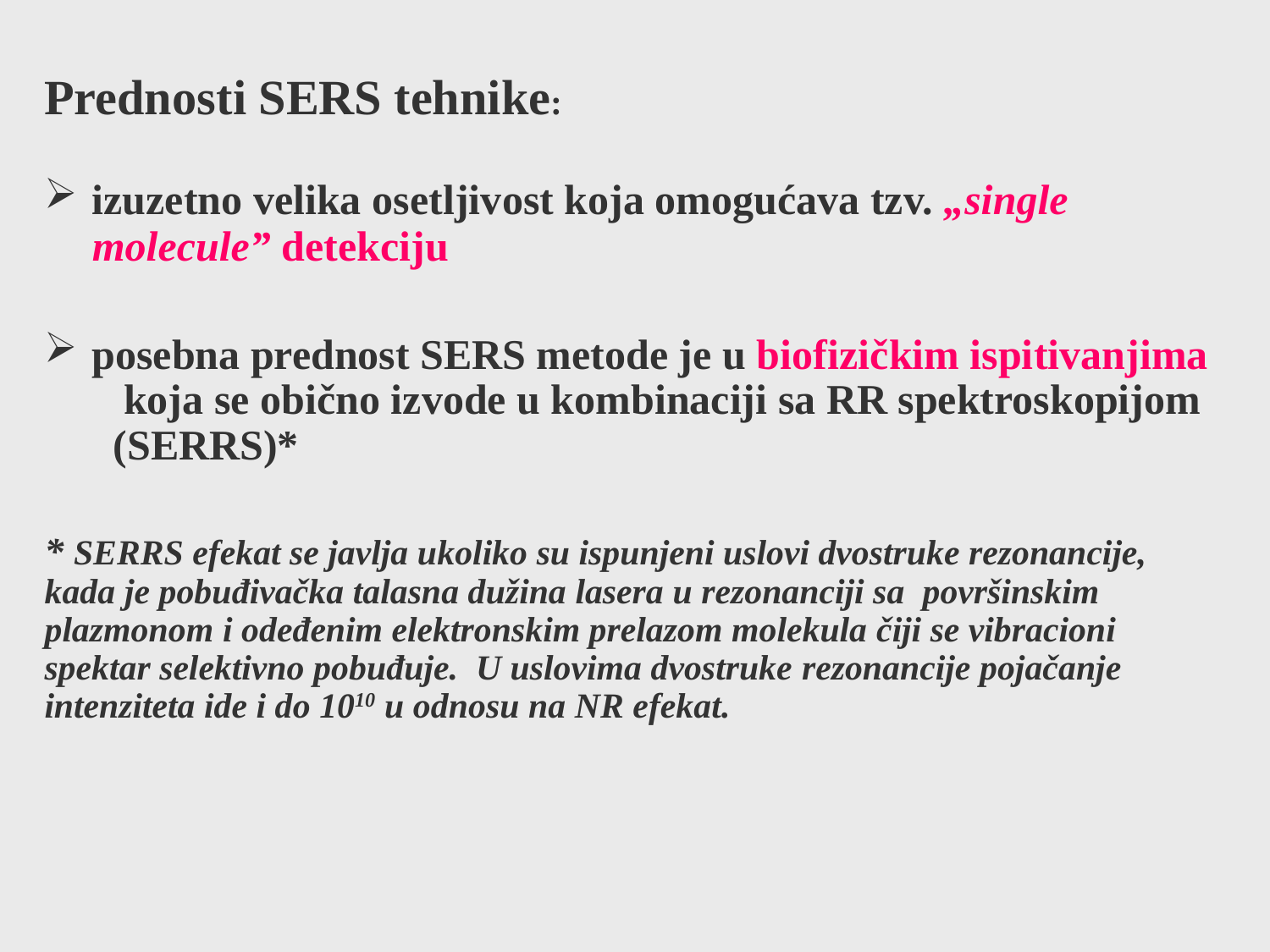

Prednosti SERS tehnike:

izuzetno velika osetljivost koja omogućava tzv. „single molecule” detekciju

posebna prednost SERS metode je u biofizičkim ispitivanjima    koja se obično izvode u kombinaciji sa RR spektroskopijom    (SERRS)*

* SERRS efekat se javlja ukoliko su ispunjeni uslovi dvostruke rezonancije, kada je pobuđivačka talasna dužina lasera u rezonanciji sa  površinskim plazmonom i odeđenim elektronskim prelazom molekula čiji se vibracioni spektar selektivno pobuđuje.  U uslovima dvostruke rezonancije pojačanje intenziteta ide i do 1010 u odnosu na NR efekat.